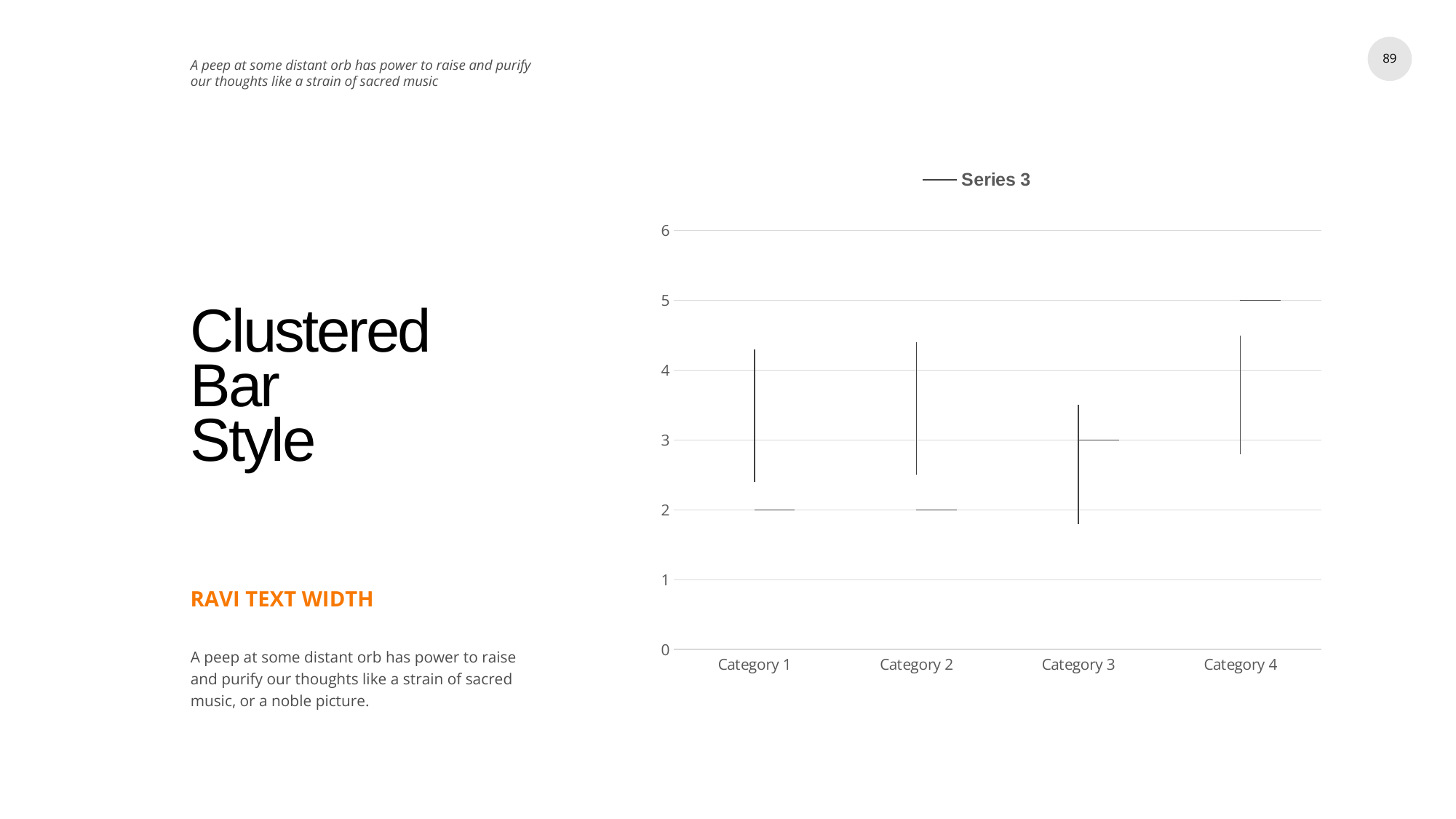

89
A peep at some distant orb has power to raise and purify our thoughts like a strain of sacred music

[unsupported chart]

# Clustered Bar Style
RAVI TEXT WIDTH
A peep at some distant orb has power to raise and purify our thoughts like a strain of sacred music, or a noble picture.